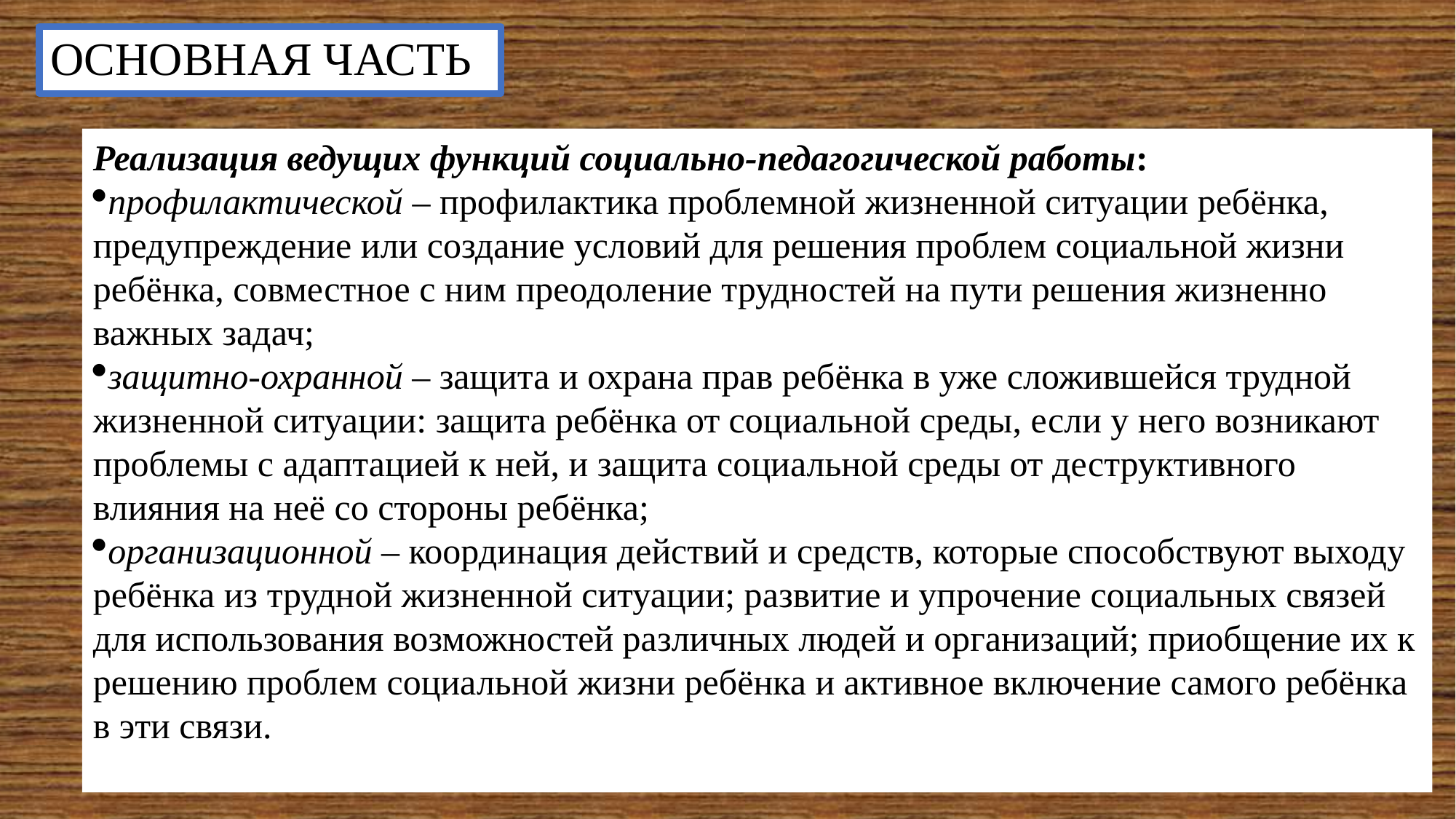

# ОСНОВНАЯ ЧАСТЬ
Реализация ведущих функций социально-педагогической работы:
профилактической – профилактика проблемной жизненной ситуации ребёнка, предупреждение или создание условий для решения проблем социальной жизни ребёнка, совместное с ним преодоление трудностей на пути решения жизненно важных задач;
защитно-охранной – защита и охрана прав ребёнка в уже сложившейся трудной жизненной ситуации: защита ребёнка от социальной среды, если у него возникают проблемы с адаптацией к ней, и защита социальной среды от деструктивного влияния на неё со стороны ребёнка;
организационной – координация действий и средств, которые способствуют выходу ребёнка из трудной жизненной ситуации; развитие и упрочение социальных связей для использования возможностей различных людей и организаций; приобщение их к решению проблем социальной жизни ребёнка и активное включение самого ребёнка в эти связи.